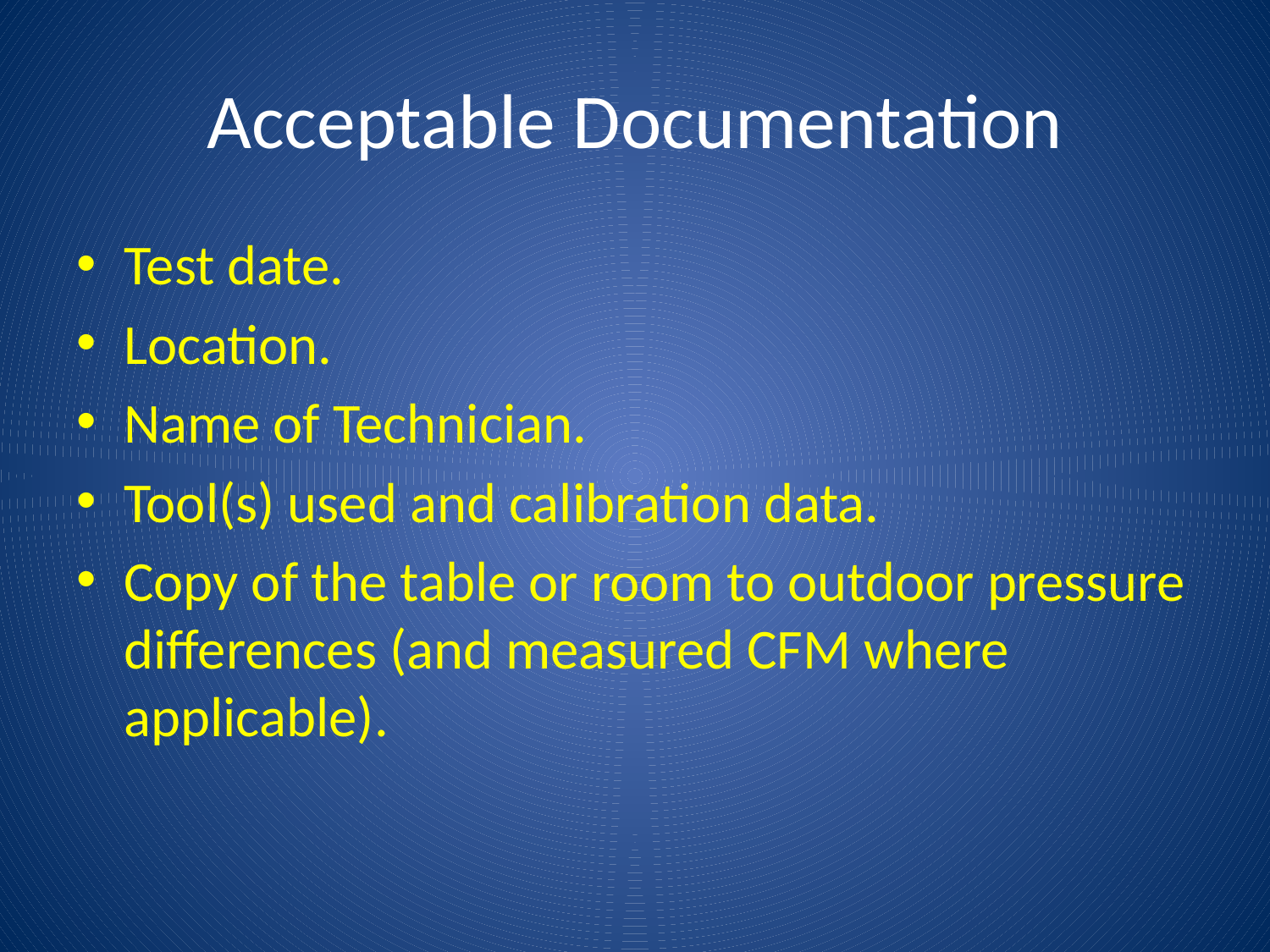

# Acceptable Documentation
Test date.
Location.
Name of Technician.
Tool(s) used and calibration data.
Copy of the table or room to outdoor pressure differences (and measured CFM where applicable).